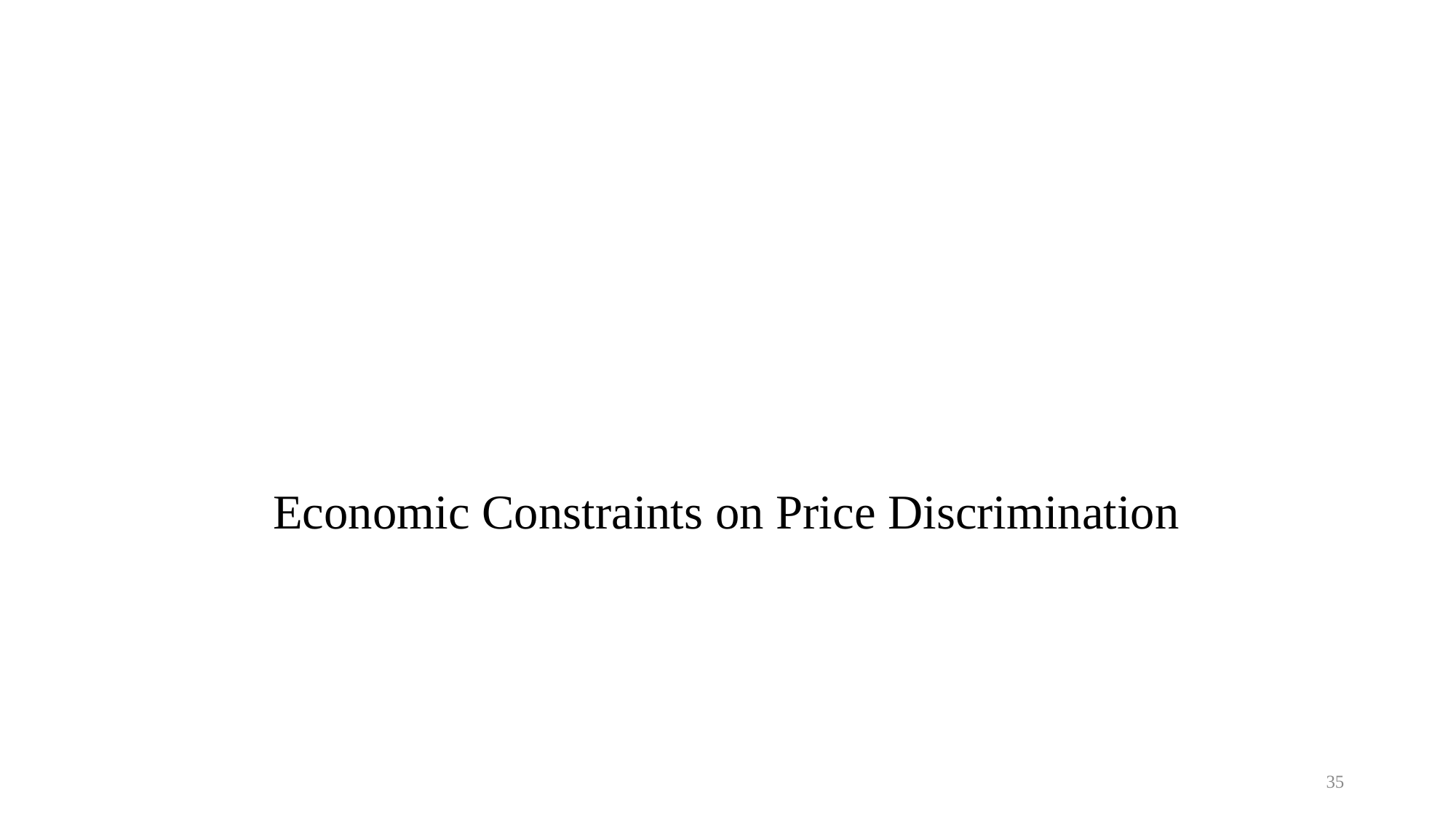

# Economic Constraints on Price Discrimination

35